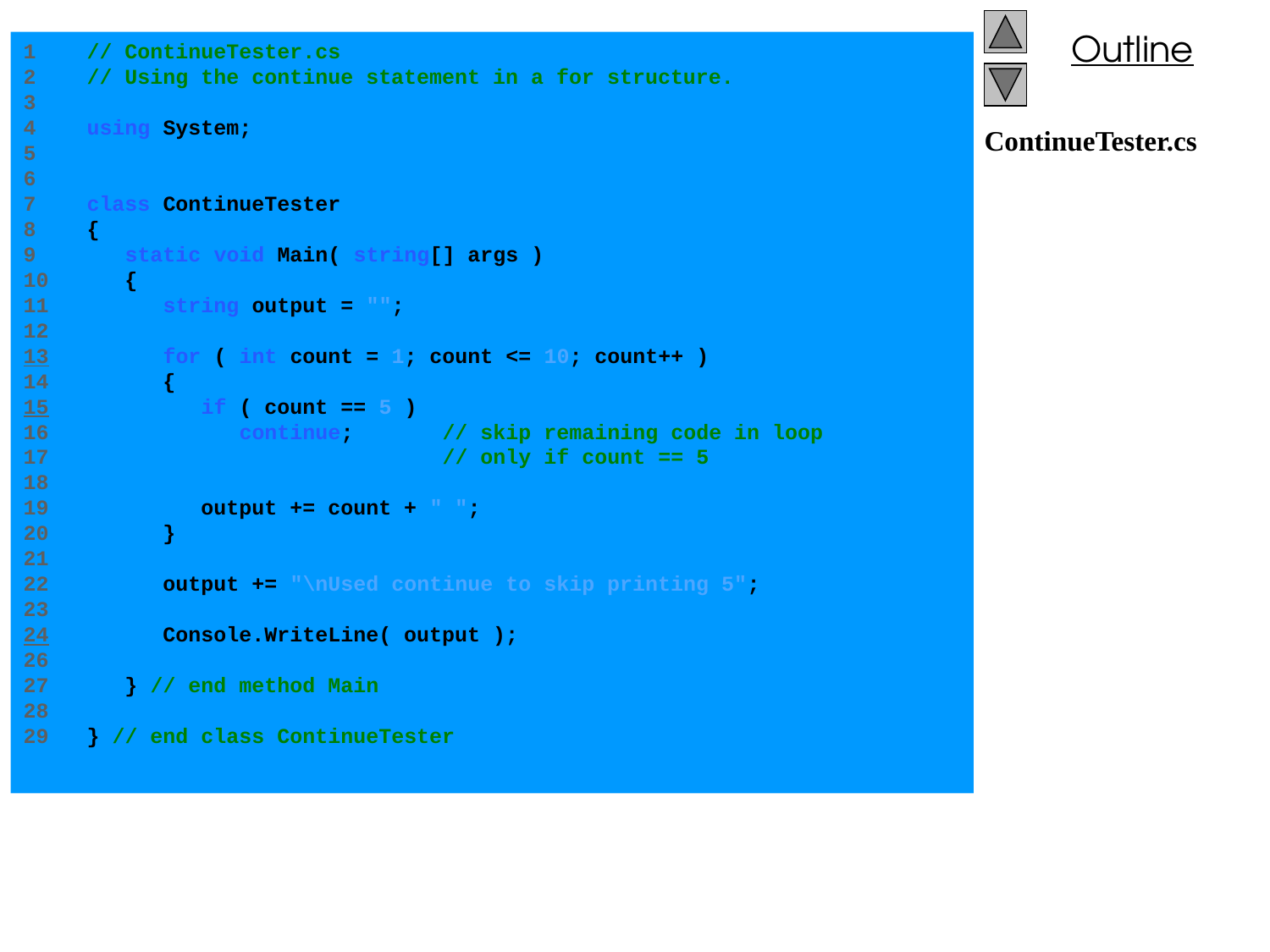

1    // ContinueTester.cs
2    // Using the continue statement in a for structure.
3
4    using System;
5
6
7    class ContinueTester
8    {
9       static void Main( string[] args )
10      {
11         string output = "";
12
13         for ( int count = 1; count <= 10; count++ )
14         {
15            if ( count == 5 )
16               continue;       // skip remaining code in loop
17                               // only if count == 5
18
19            output += count + " ";
20         }
21
22         output += "\nUsed continue to skip printing 5";
23
24         Console.WriteLine( output );
26
27      } // end method Main
28
29   } // end class ContinueTester
# ContinueTester.cs